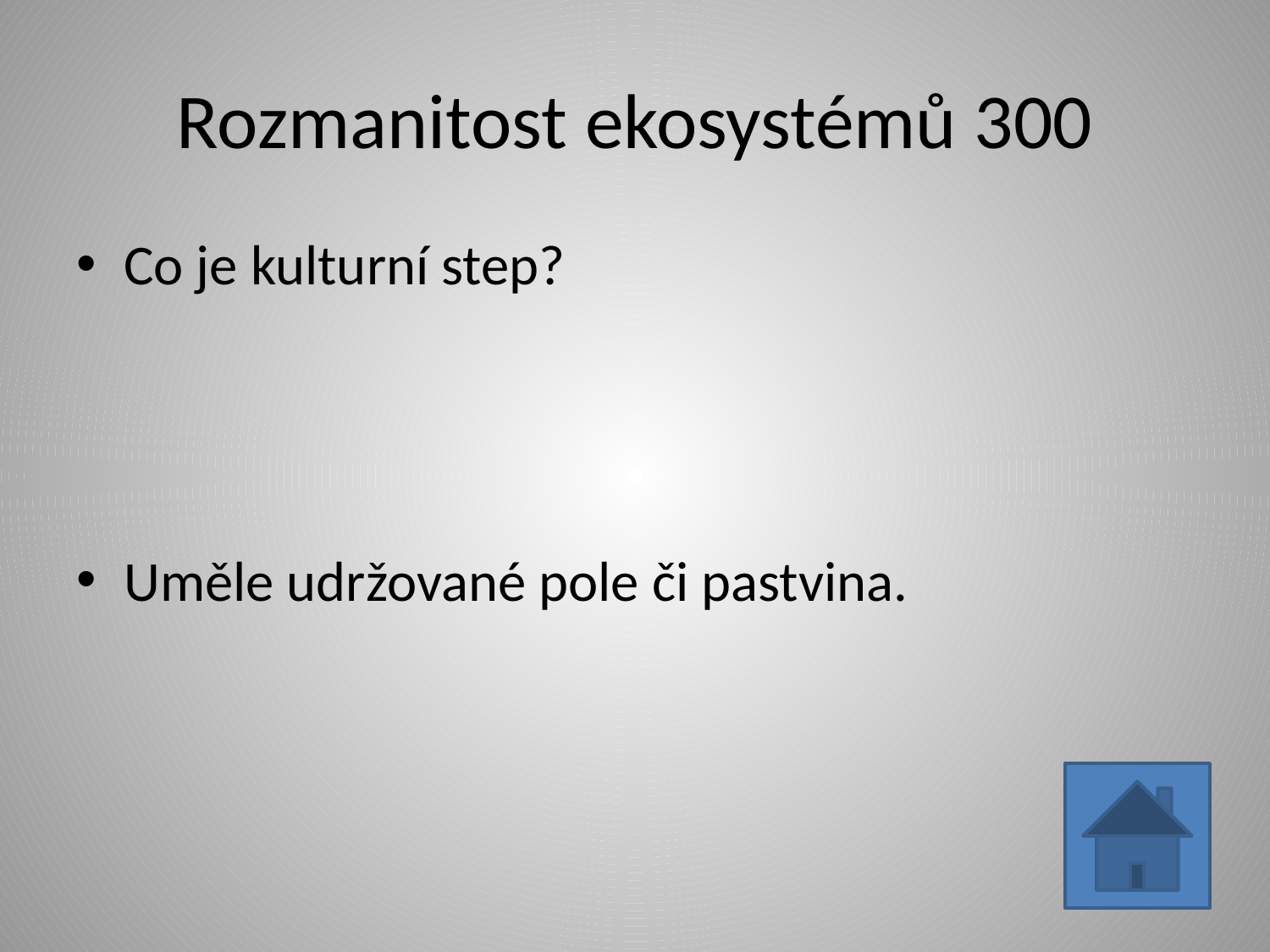

# Rozmanitost ekosystémů 300
Co je kulturní step?

Uměle udržované pole či pastvina.